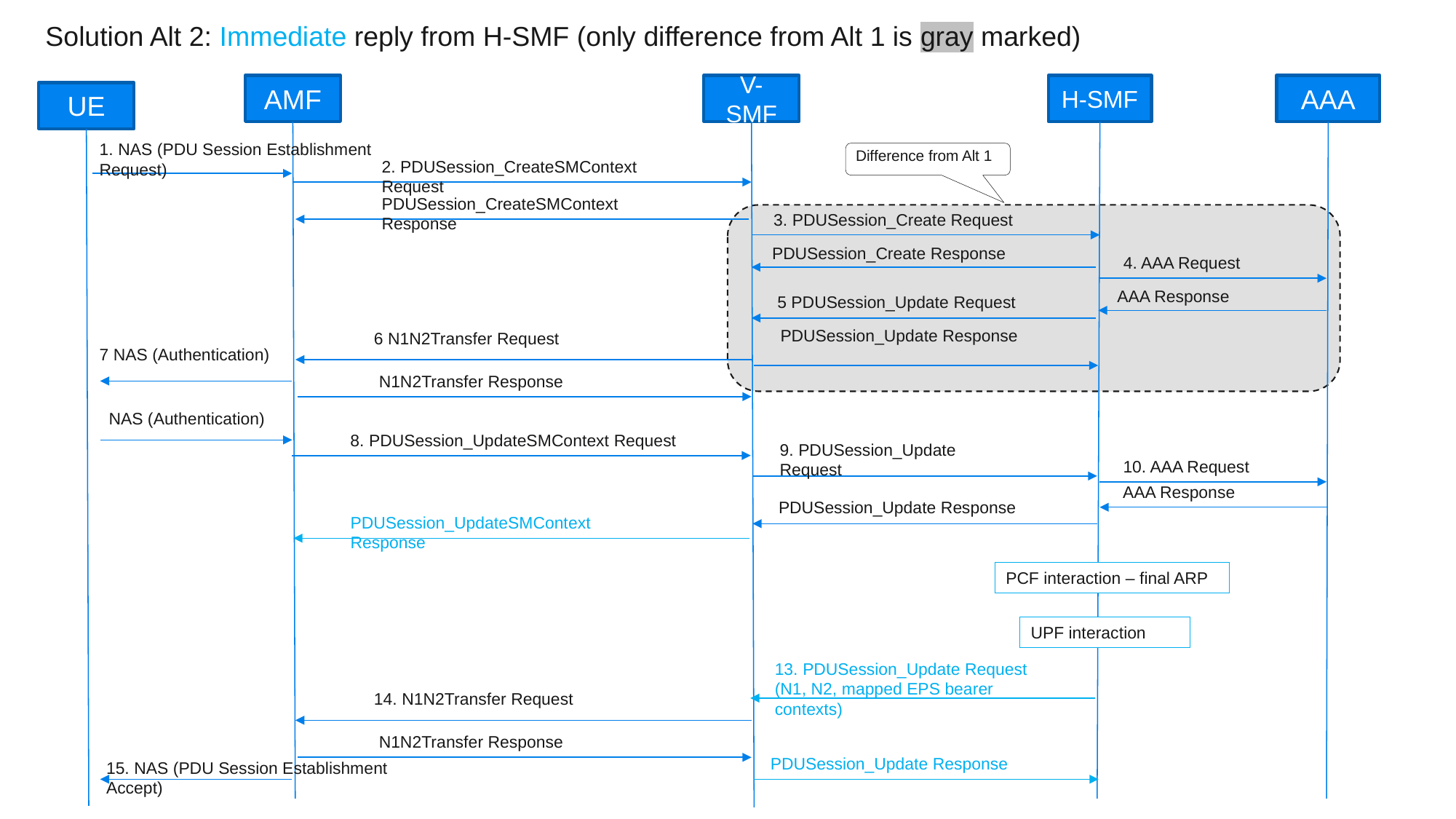

Solution Alt 2: Immediate reply from H-SMF (only difference from Alt 1 is gray marked)
AMF
V-SMF
H-SMF
AAA
UE
1. NAS (PDU Session Establishment Request)
Difference from Alt 1
2. PDUSession_CreateSMContext Request
PDUSession_CreateSMContext Response
3. PDUSession_Create Request

PDUSession_Create Response
4. AAA Request
AAA Response
5 PDUSession_Update Request
PDUSession_Update Response
6 N1N2Transfer Request
7 NAS (Authentication)
N1N2Transfer Response
 NAS (Authentication)
8. PDUSession_UpdateSMContext Request
9. PDUSession_Update Request
10. AAA Request
AAA Response
PDUSession_Update Response
PDUSession_UpdateSMContext Response
PCF interaction – final ARP

UPF interaction
13. PDUSession_Update Request (N1, N2, mapped EPS bearer contexts)
14. N1N2Transfer Request
N1N2Transfer Response
PDUSession_Update Response
15. NAS (PDU Session Establishment Accept)